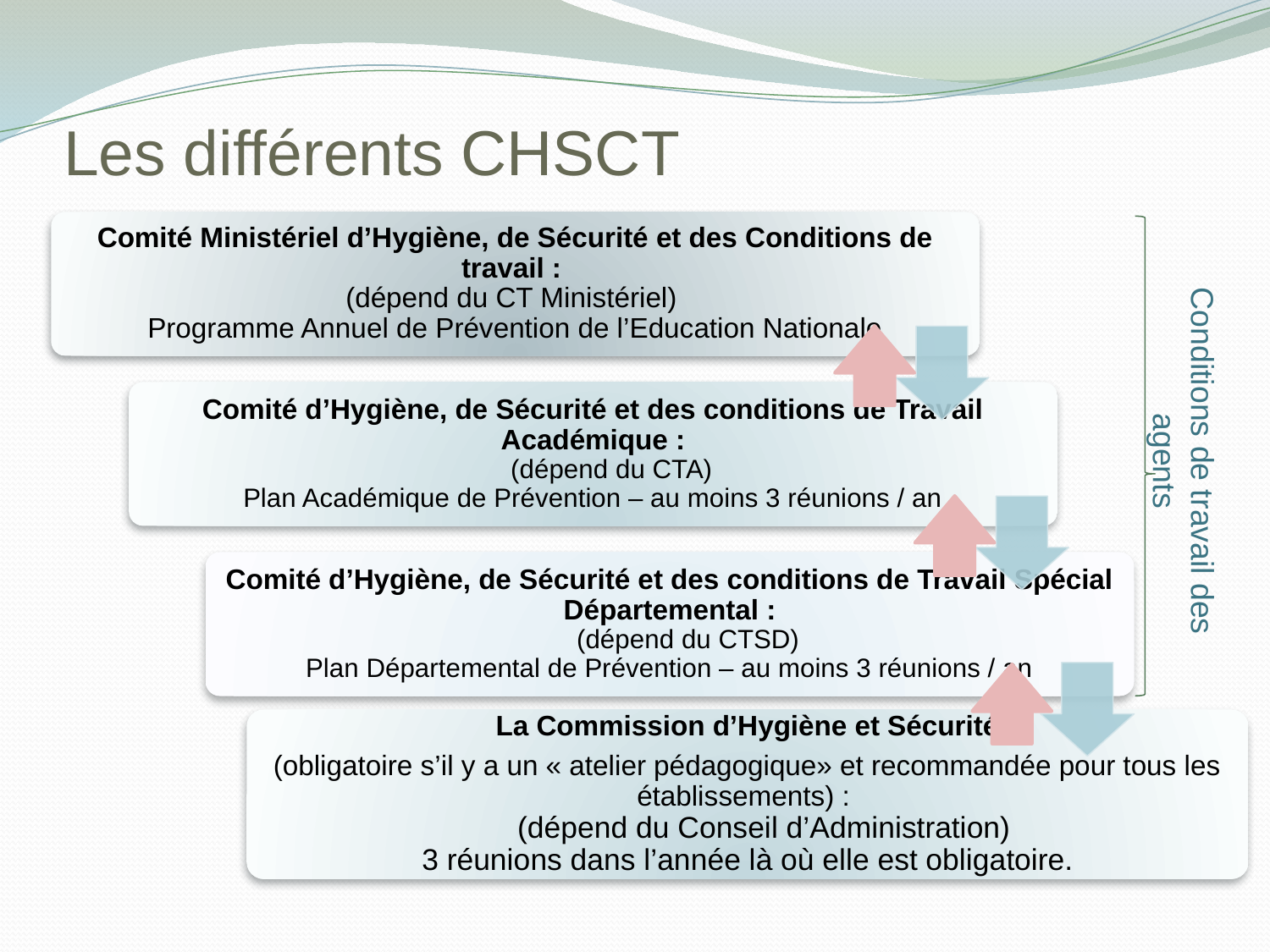

# Les différents CHSCT

Comité Ministériel d’Hygiène, de Sécurité et des Conditions de travail :
(dépend du CT Ministériel)
Programme Annuel de Prévention de l’Education Nationale
Comité d’Hygiène, de Sécurité et des conditions de Travail Académique :
     (dépend du CTA)
Plan Académique de Prévention – au moins 3 réunions / an
Comité d’Hygiène, de Sécurité et des conditions de Travail Spécial Départemental :
     (dépend du CTSD)
Plan Départemental de Prévention – au moins 3 réunions / an
La Commission d’Hygiène et Sécurité
(obligatoire s’il y a un « atelier pédagogique» et recommandée pour tous les établissements) :
    (dépend du Conseil d’Administration)
3 réunions dans l’année là où elle est obligatoire.

Conditions de travail des agents